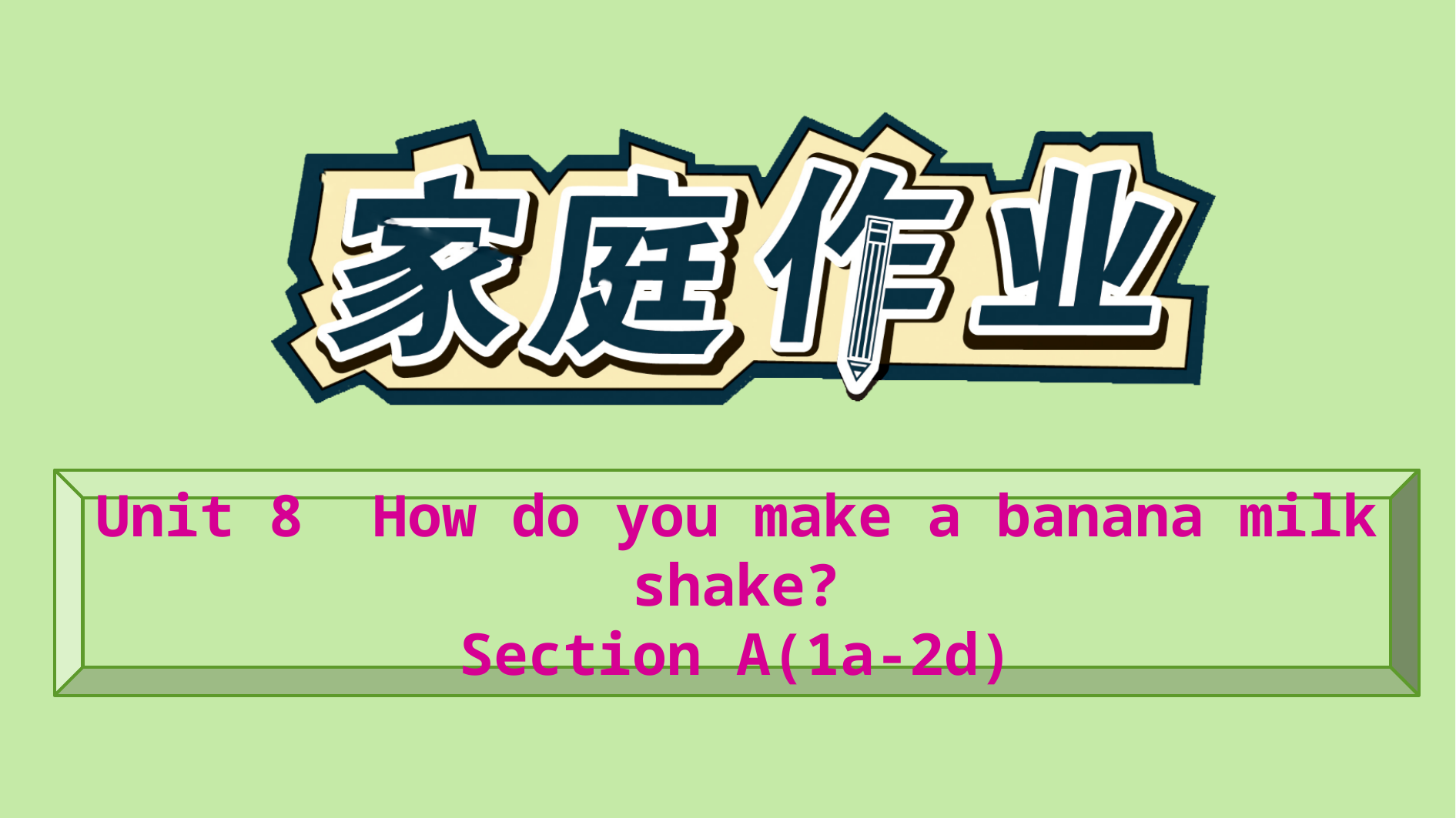

Unit 8  How do you make a banana milk shake?
Section A(1a-2d)